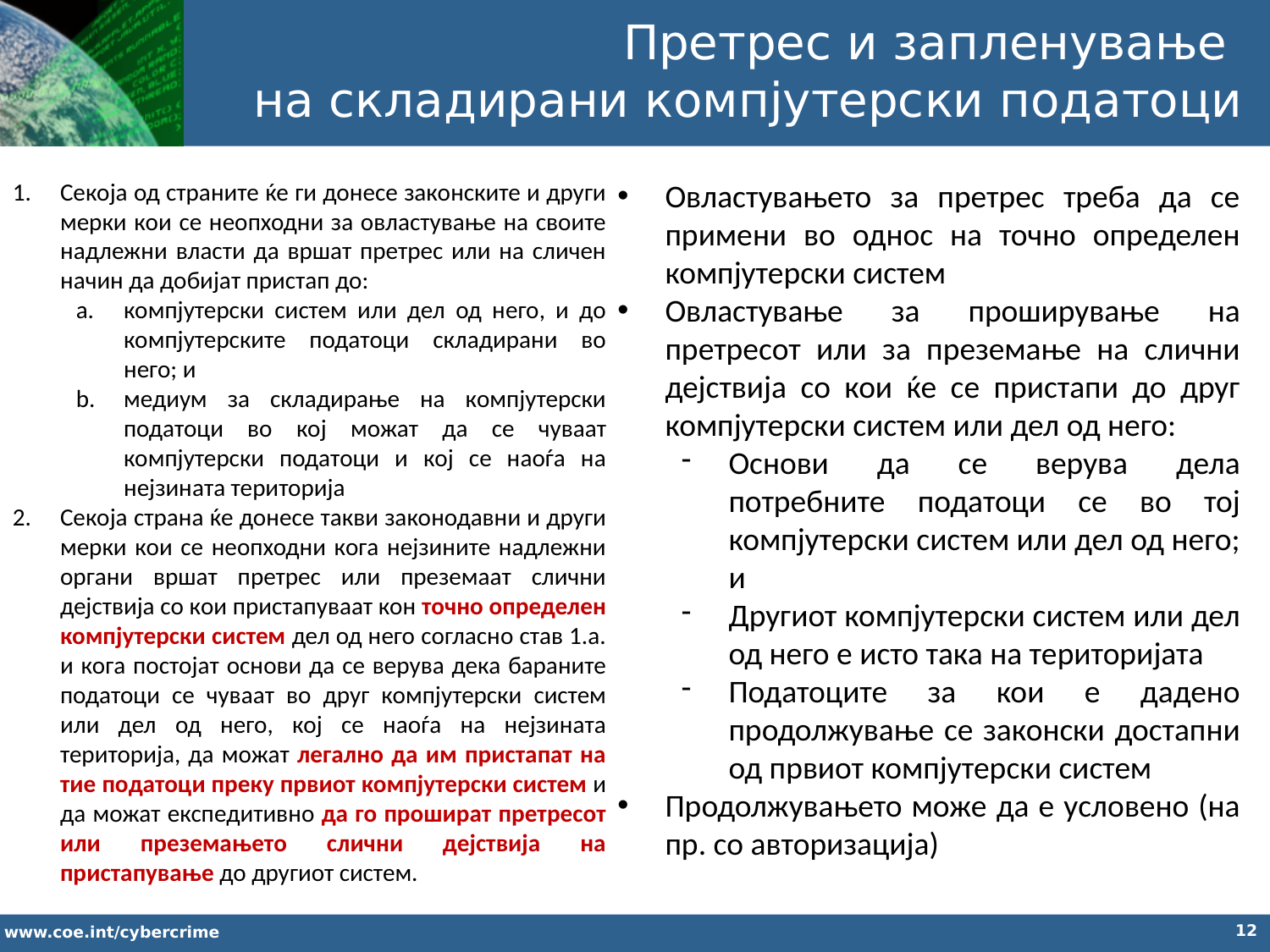

Претрес и запленување
на складирани компјутерски податоци
Секоја од страните ќе ги донесе законските и други мерки кои се неопходни за овластување на своите надлежни власти да вршат претрес или на сличен начин да добијат пристап до:
компјутерски систем или дел од него, и до компјутерските податоци складирани во него; и
медиум за складирање на компјутерски податоци во кој можат да се чуваат компјутерски податоци и кој се наоѓа на нејзината територија
Секоја страна ќе донесе такви законодавни и други мерки кои се неопходни кога нејзините надлежни органи вршат претрес или преземаат слични дејствија со кои пристапуваат кон точно определен компјутерски систем дел од него согласно став 1.а. и кога постојат основи да се верува дека бараните податоци се чуваат во друг компјутерски систем или дел од него, кој се наоѓа на нејзината територија, да можат легално да им пристапат на тие податоци преку првиот компјутерски систем и да можат експедитивно да го прошират претресот или преземањето слични дејствија на пристапување до другиот систем.
Овластувањето за претрес треба да се примени во однос на точно определен компјутерски систем
Овластување за проширување на претресот или за преземање на слични дејствија со кои ќе се пристапи до друг компјутерски систем или дел од него:
Основи да се верува дела потребните податоци се во тој компјутерски систем или дел од него; и
Другиот компјутерски систем или дел од него е исто така на територијата
Податоците за кои е дадено продолжување се законски достапни од првиот компјутерски систем
Продолжувањето може да е условено (на пр. со авторизација)